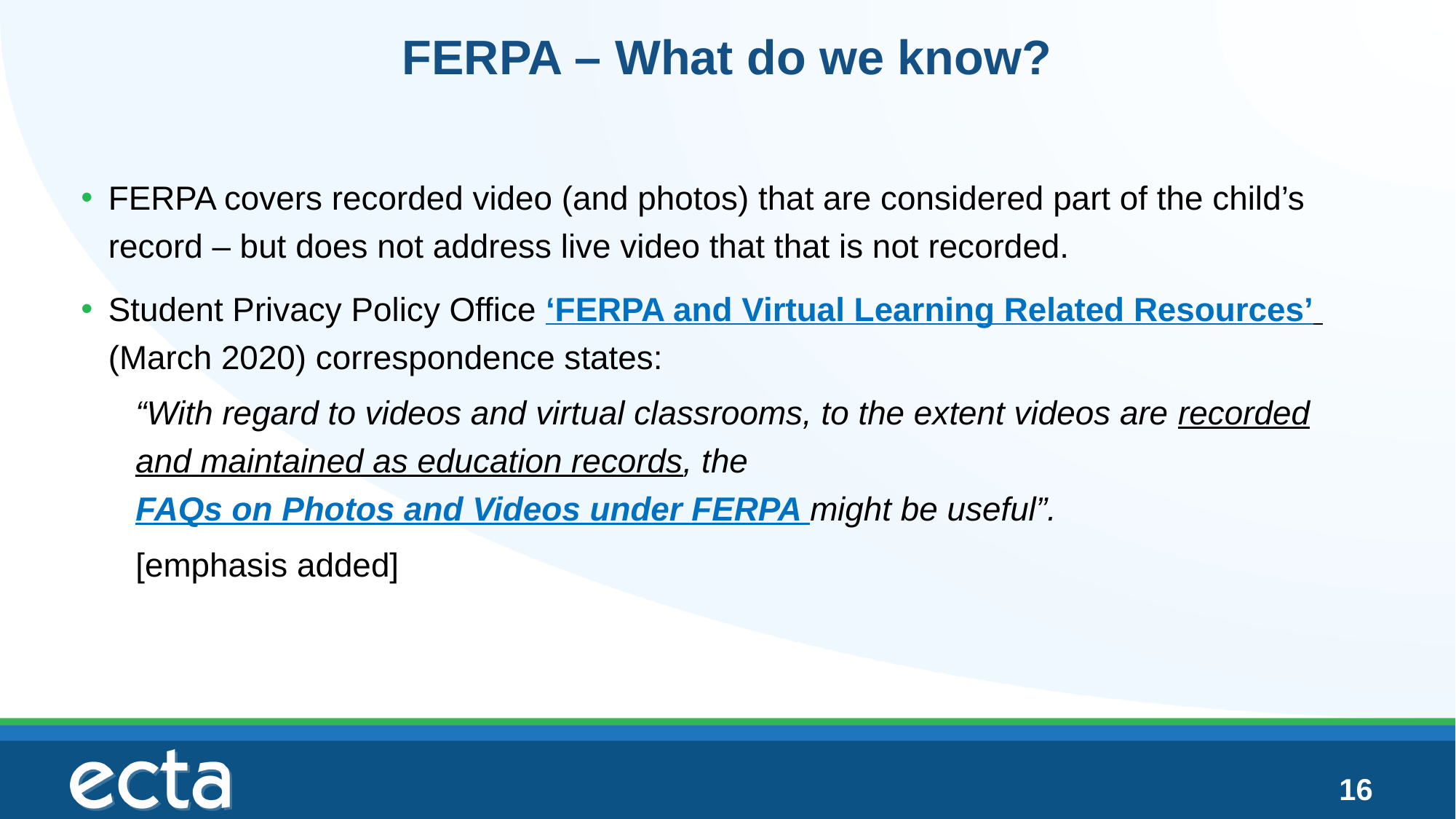

# FERPA – What do we know?
FERPA covers recorded video (and photos) that are considered part of the child’s record – but does not address live video that that is not recorded.
Student Privacy Policy Office ‘FERPA and Virtual Learning Related Resources’ (March 2020) correspondence states:
“With regard to videos and virtual classrooms, to the extent videos are recorded and maintained as education records, the FAQs on Photos and Videos under FERPA might be useful”.
[emphasis added]

16